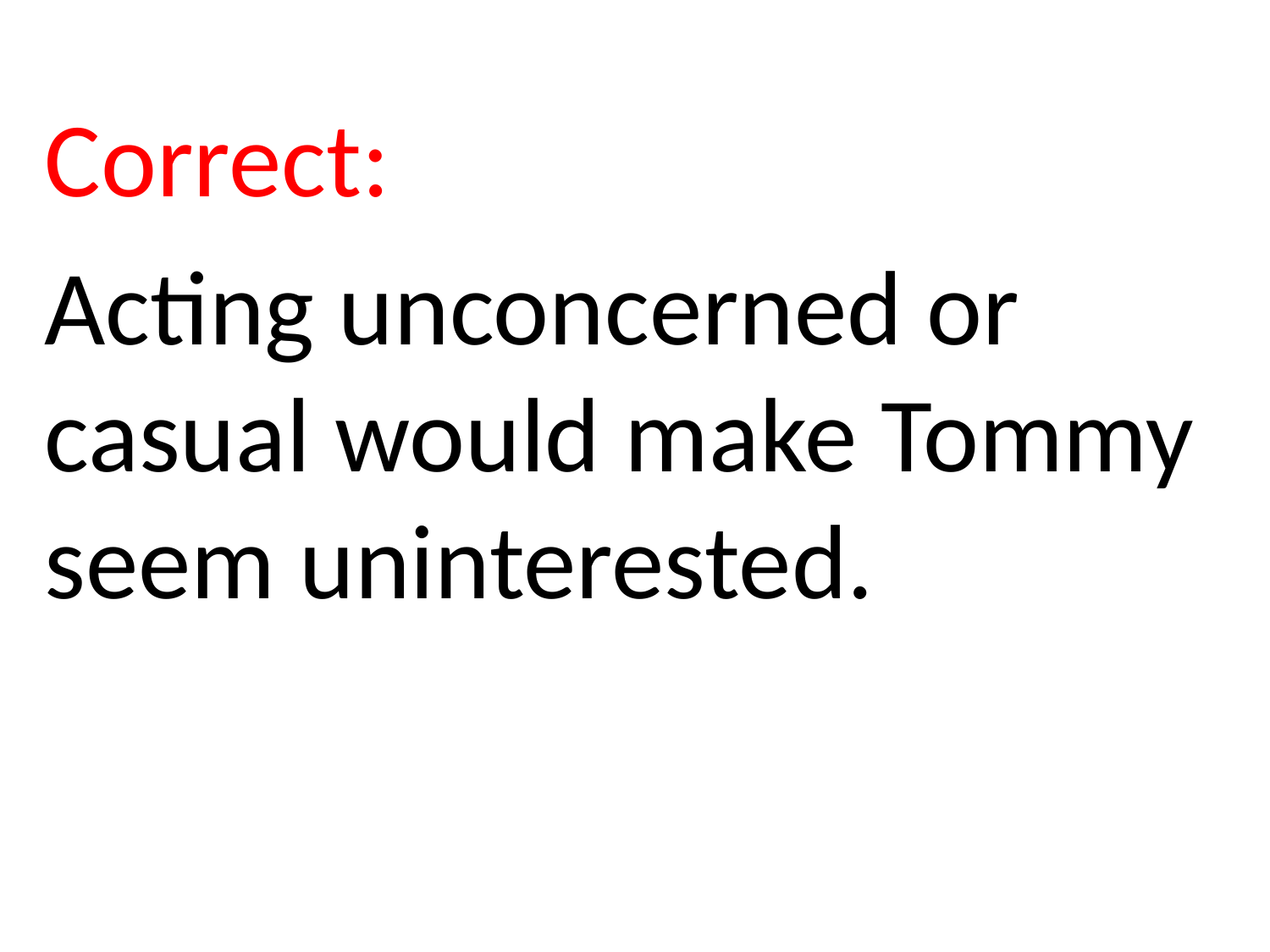

Correct:
Acting unconcerned or casual would make Tommy seem uninterested.